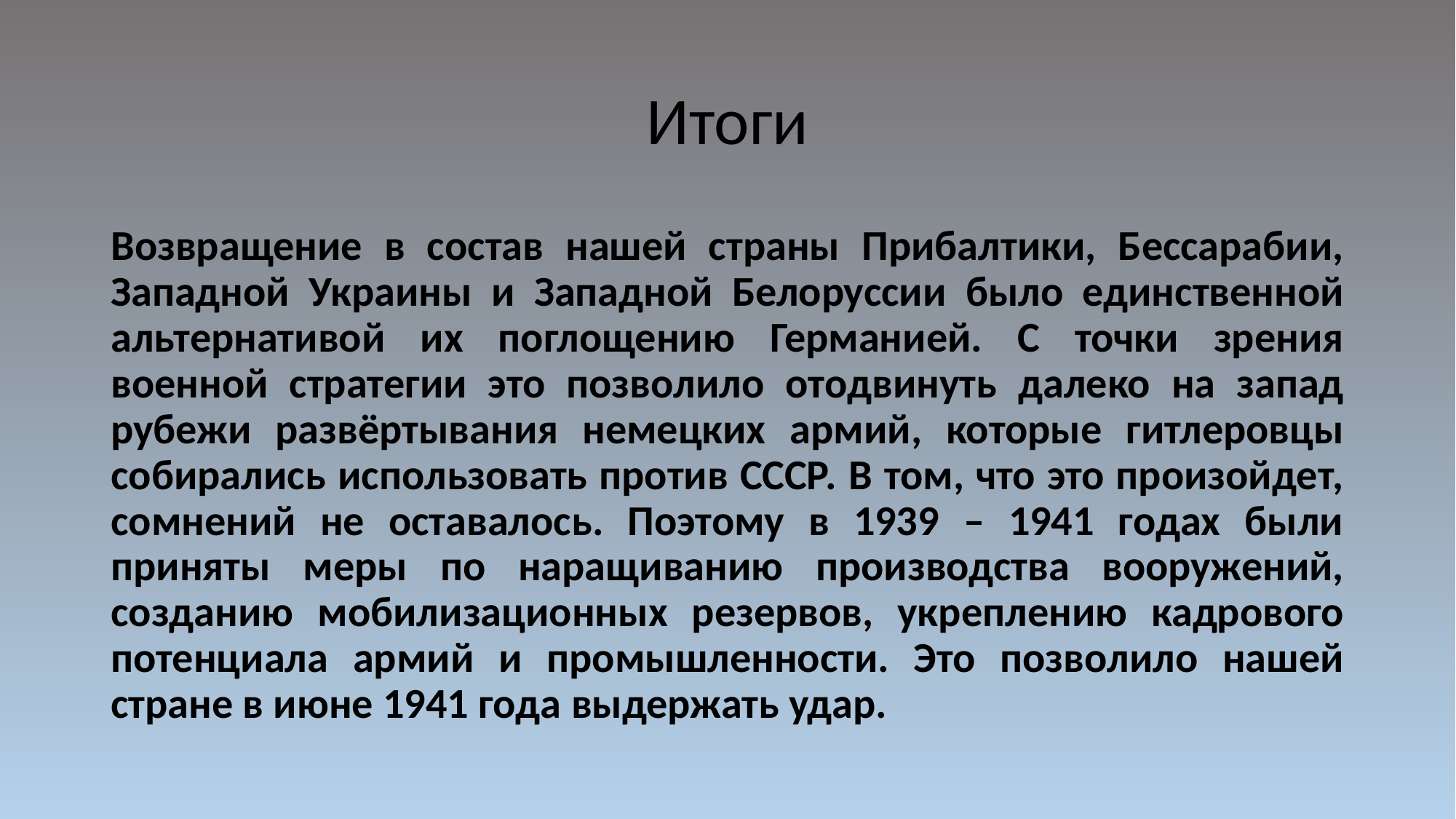

# Итоги
Возвращение в состав нашей страны Прибалтики, Бессарабии, Западной Украины и Западной Белоруссии было единственной альтернативой их поглощению Германией. С точки зрения военной стратегии это позволило отодвинуть далеко на запад рубежи развёртывания немецких армий, которые гитлеровцы собирались использовать против СССР. В том, что это произойдет, сомнений не оставалось. Поэтому в 1939 – 1941 годах были приняты меры по наращиванию производства вооружений, созданию мобилизационных резервов, укреплению кадрового потенциала армий и промышленности. Это позволило нашей стране в июне 1941 года выдержать удар.